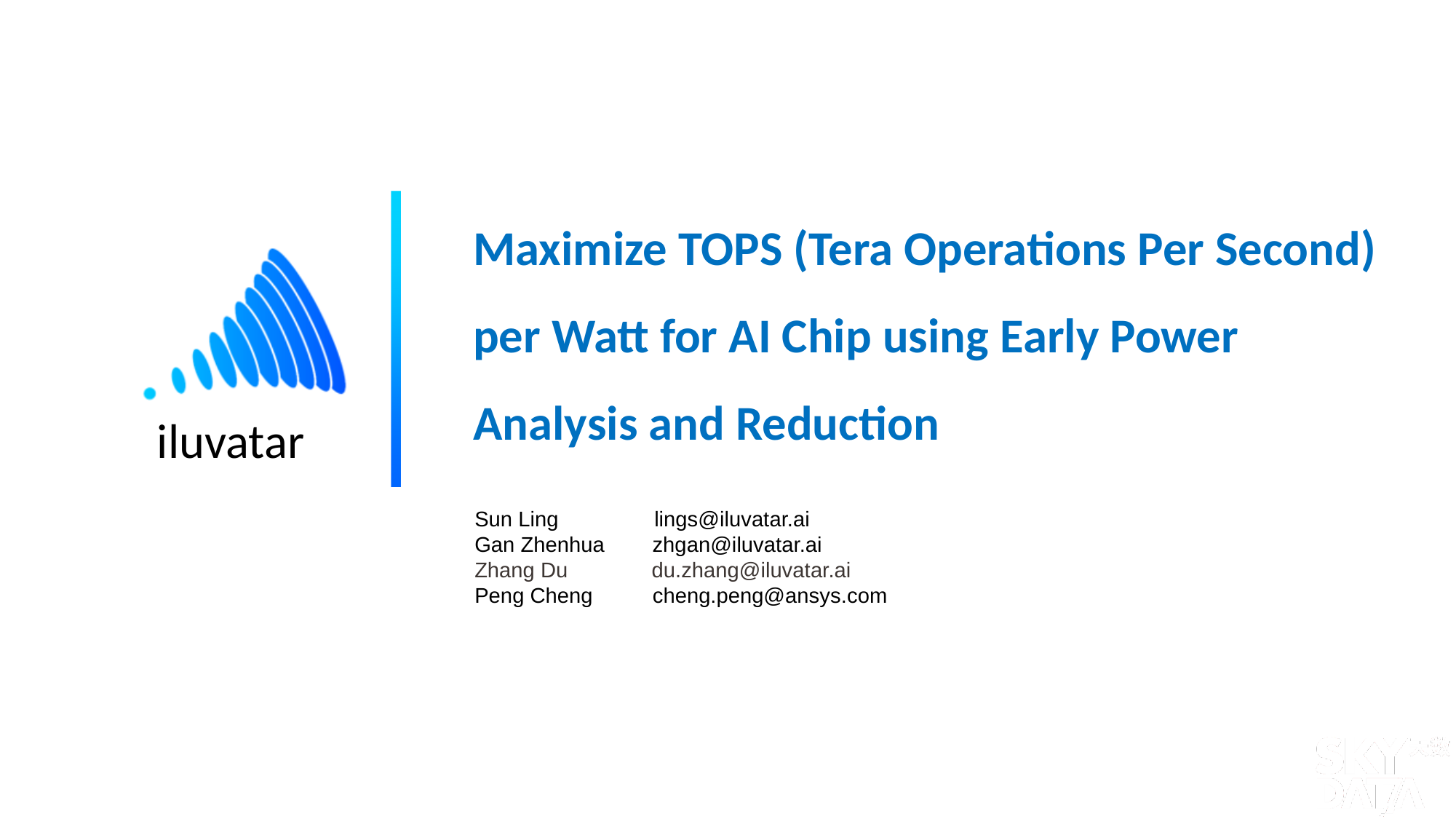

Maximize TOPS (Tera Operations Per Second) per Watt for AI Chip using Early Power Analysis and Reduction
Sun Ling                lings@iluvatar.ai
Gan Zhenhua        zhgan@iluvatar.ai
Zhang Du              du.zhang@iluvatar.ai
Peng Cheng          cheng.peng@ansys.com